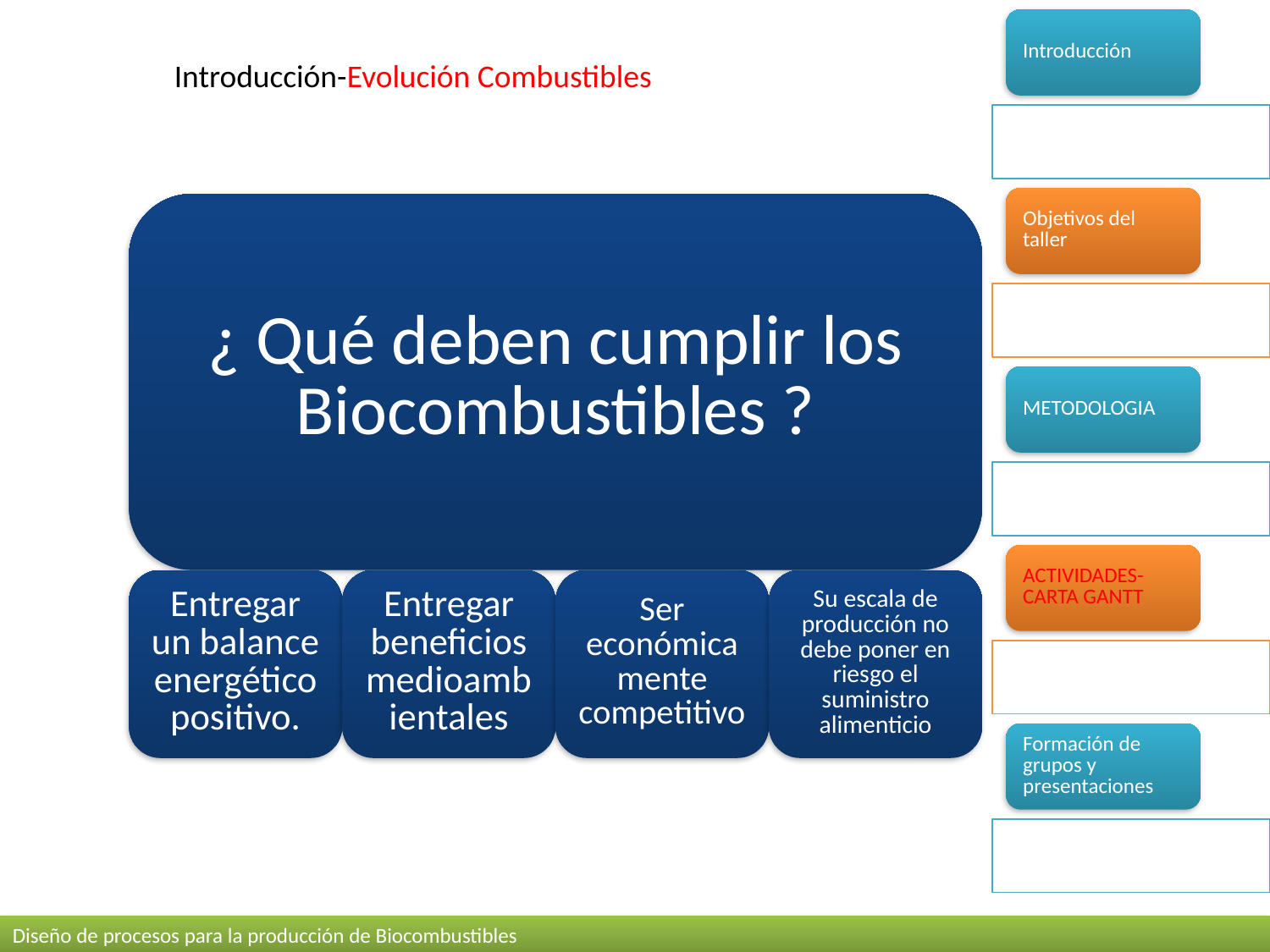

Introducción
Objetivos del taller
ACTIVIDADES-CARTA GANTT
METODOLOGIA
Formación de grupos y presentaciones
Introducción-Evolución Combustibles
¿ Qué deben cumplir los Biocombustibles ?
Entregar un balance energético positivo.
Entregar beneficios medioambientales
Ser económicamente competitivo
Su escala de producción no debe poner en riesgo el suministro alimenticio

Diseño de procesos para la producción de Biocombustibles